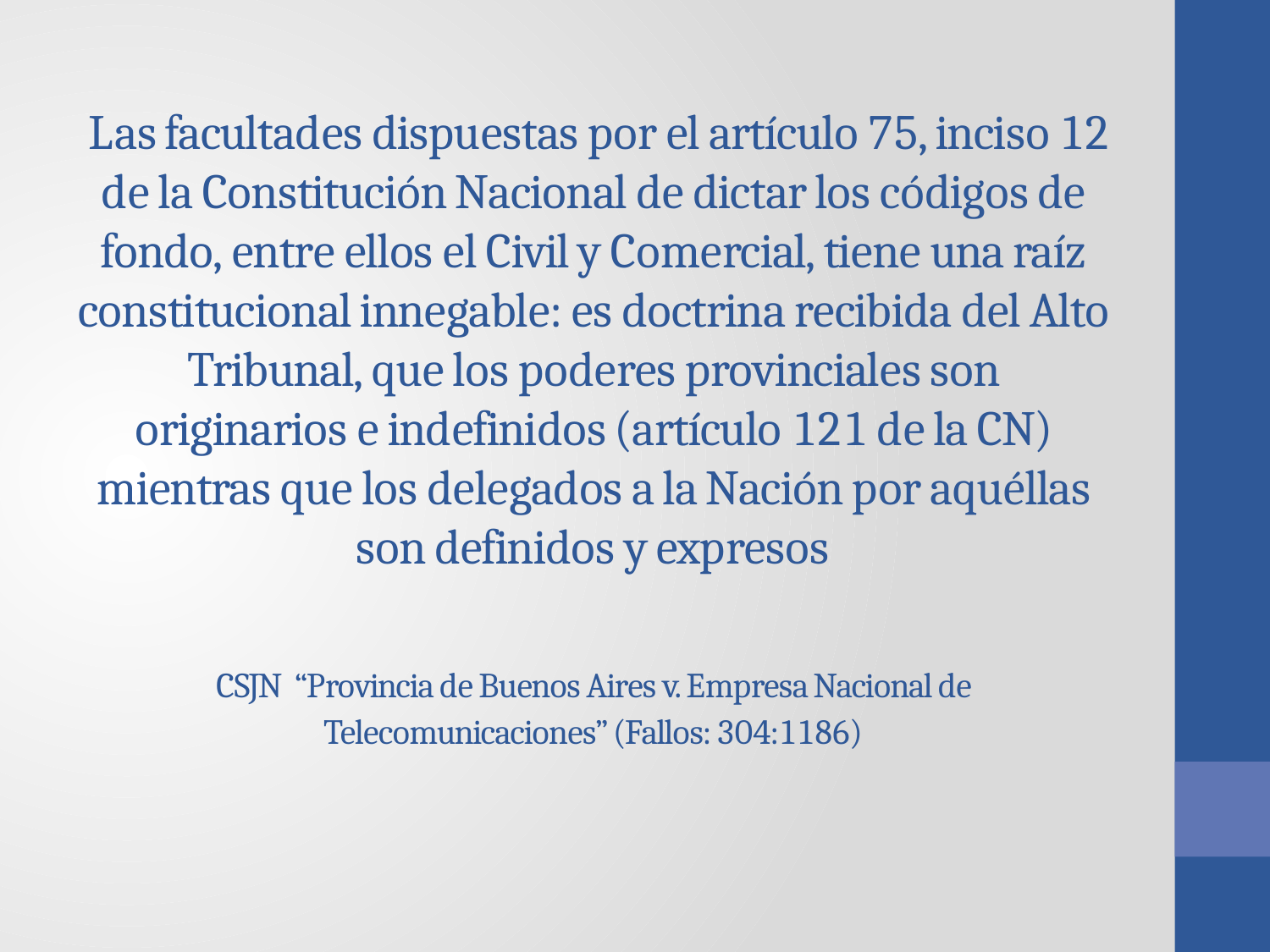

# Las facultades dispuestas por el artículo 75, inciso 12 de la Constitución Nacional de dictar los códigos de fondo, entre ellos el Civil y Comercial, tiene una raíz constitucional innegable: es doctrina recibida del Alto Tribunal, que los poderes provinciales son originarios e indefinidos (artículo 121 de la CN) mientras que los delegados a la Nación por aquéllas son definidos y expresos CSJN “Provincia de Buenos Aires v. Empresa Nacional de Telecomunicaciones” (Fallos: 304:1186)